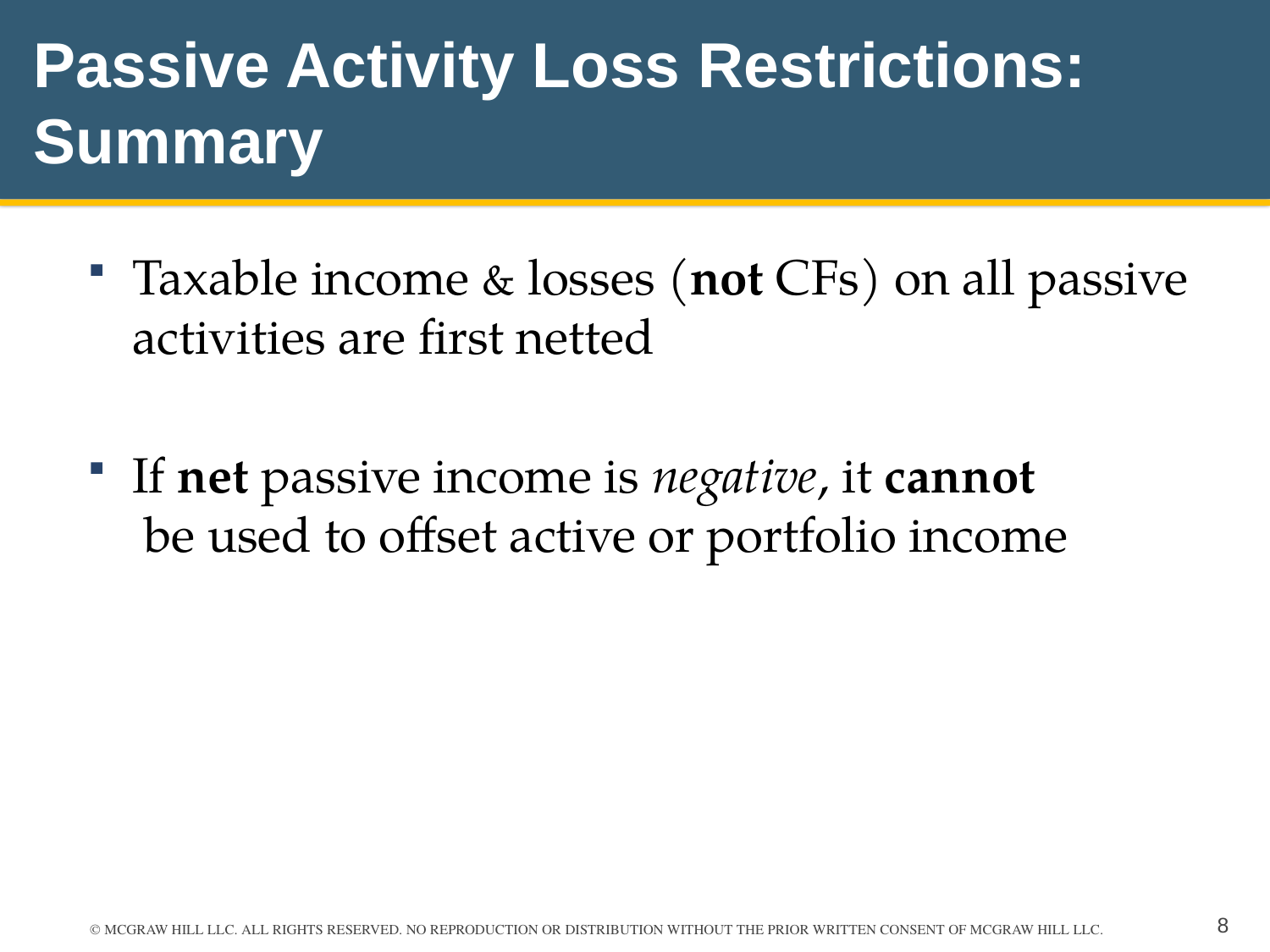

# Passive Activity Loss Restrictions: Summary
Taxable income & losses (not CFs) on all passive activities are first netted

If net passive income is negative, it cannot              be used to offset active or portfolio income
© MCGRAW HILL LLC. ALL RIGHTS RESERVED. NO REPRODUCTION OR DISTRIBUTION WITHOUT THE PRIOR WRITTEN CONSENT OF MCGRAW HILL LLC.
8